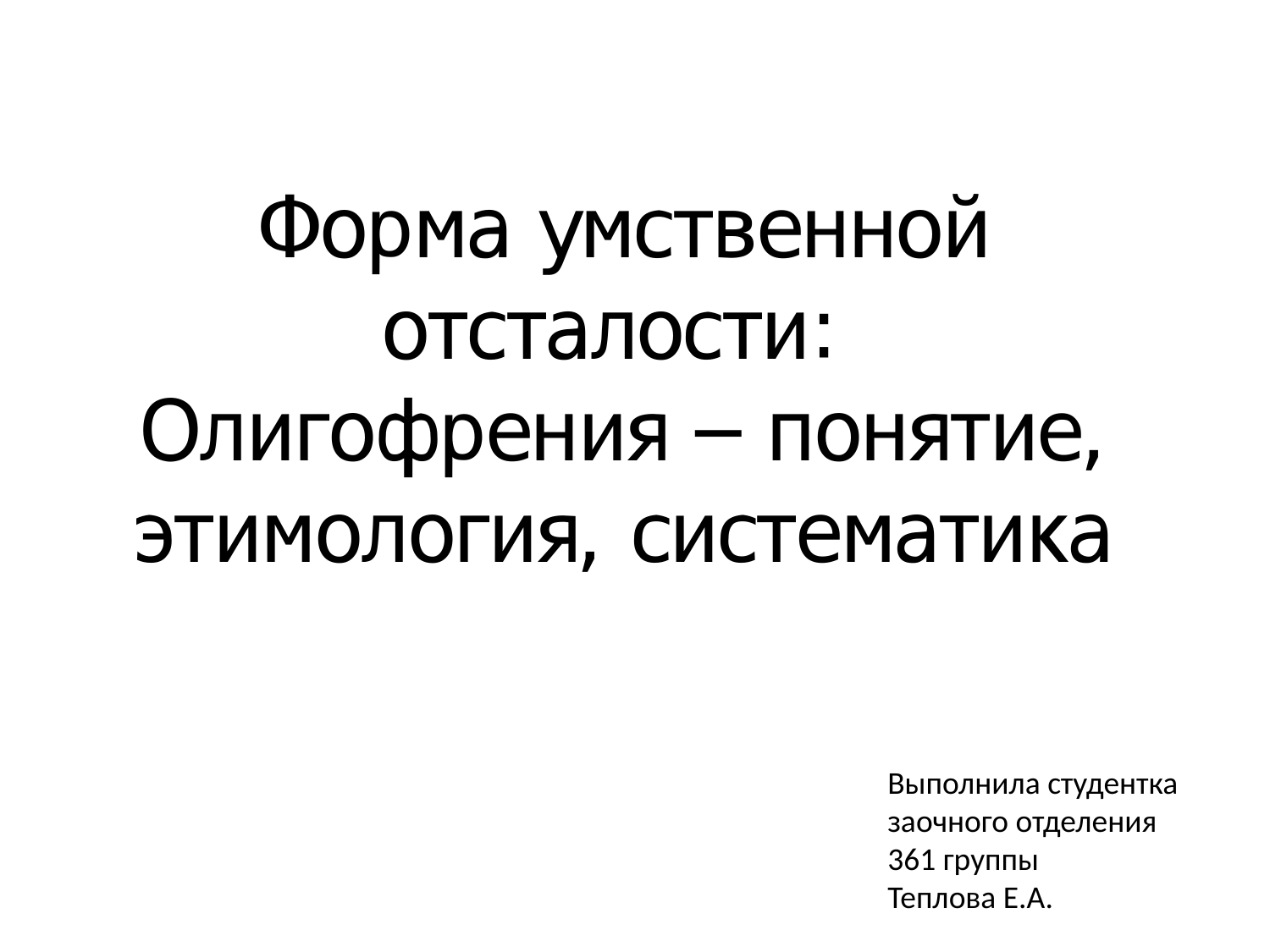

# Форма умственной отсталости: Олигофрения – понятие, этимология, систематика
Выполнила студентка
заочного отделения
361 группы
Теплова Е.А.